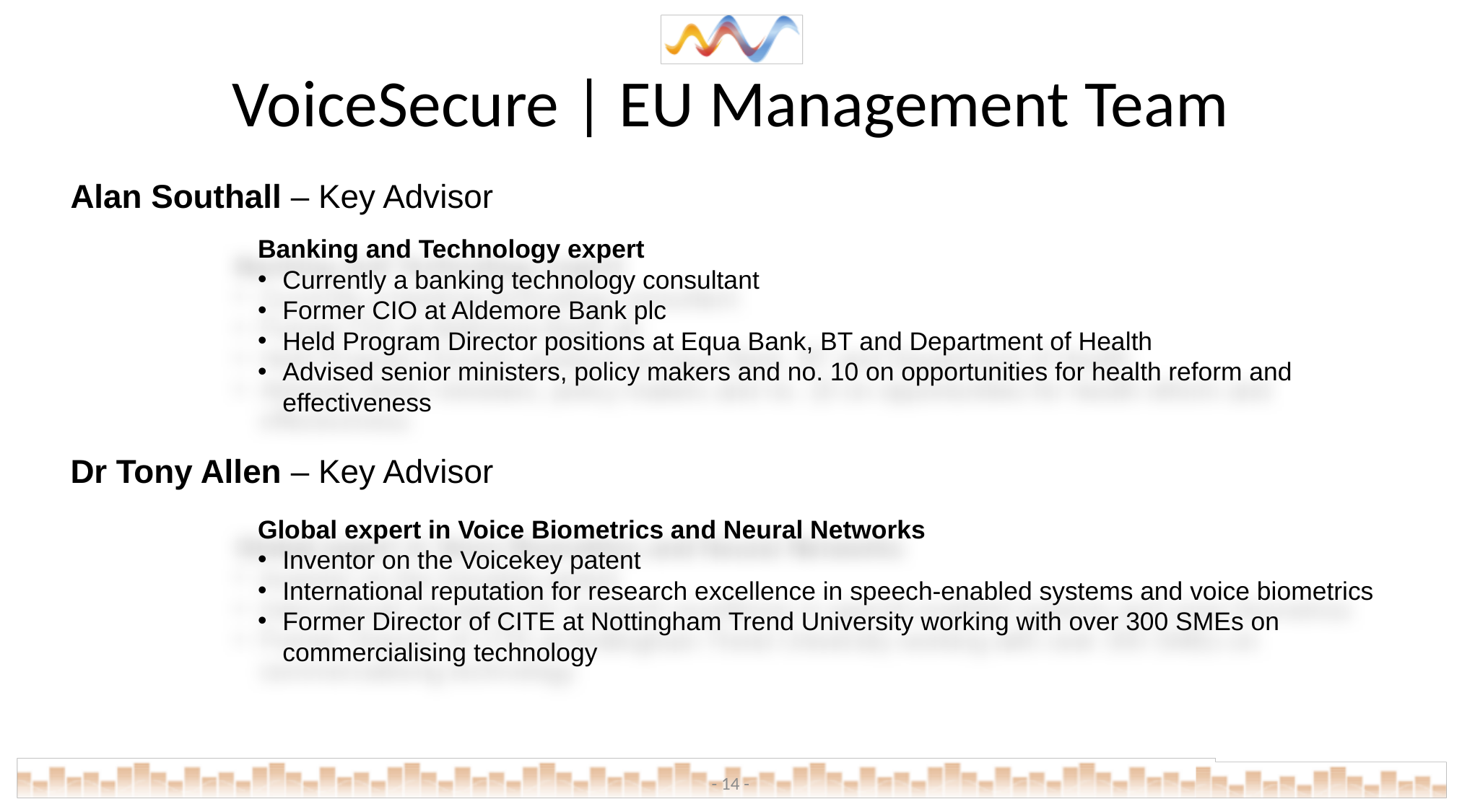

# VoiceSecure | EU Management Team

Alan Southall – Key Advisor
Banking and Technology expert
Currently a banking technology consultant
Former CIO at Aldemore Bank plc
Held Program Director positions at Equa Bank, BT and Department of Health
Advised senior ministers, policy makers and no. 10 on opportunities for health reform and effectiveness
Dr Tony Allen – Key Advisor
Global expert in Voice Biometrics and Neural Networks
Inventor on the Voicekey patent
International reputation for research excellence in speech-enabled systems and voice biometrics
Former Director of CITE at Nottingham Trend University working with over 300 SMEs on commercialising technology
- 14 -